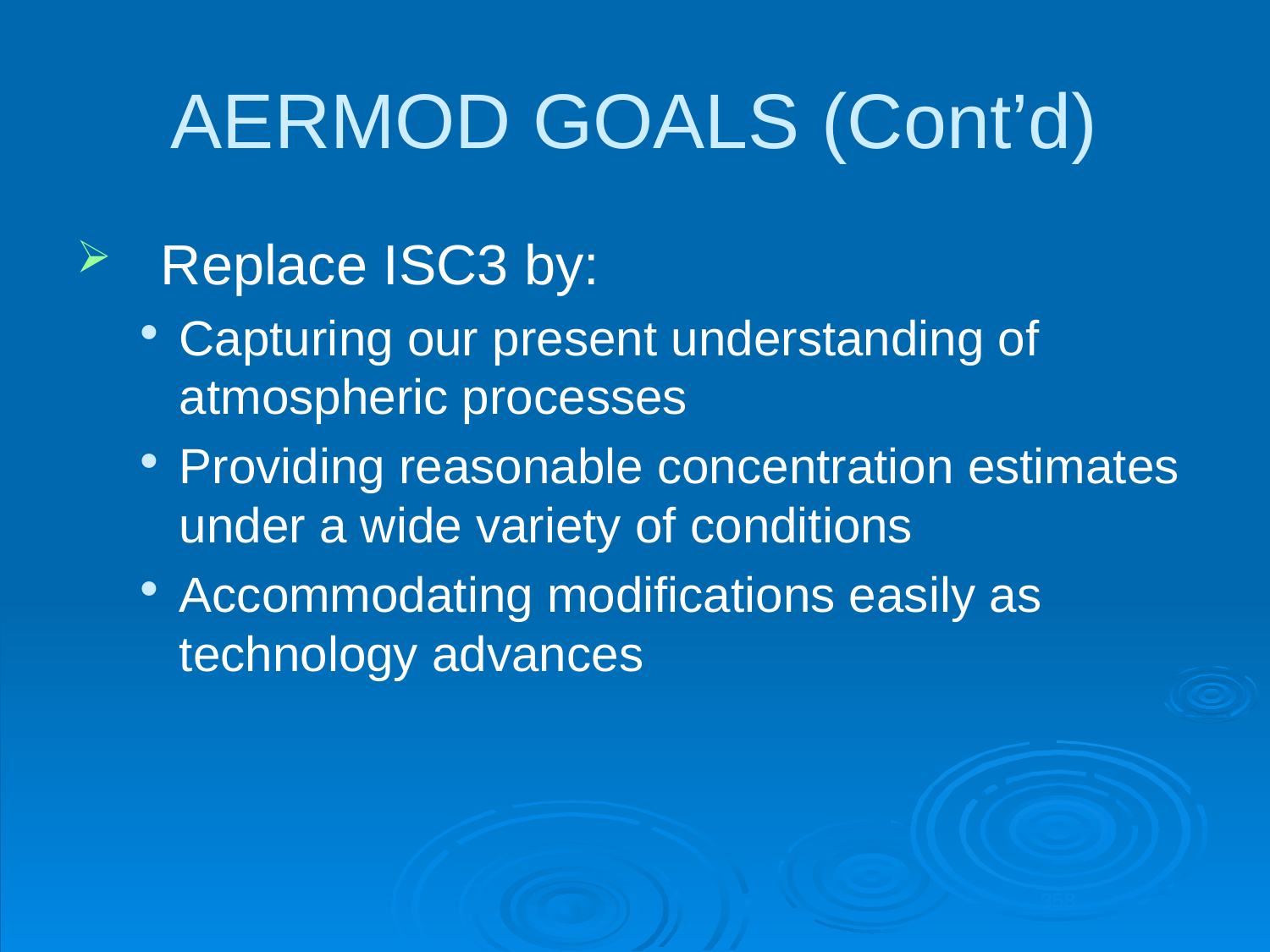

# AERMOD GOALS (Cont’d)
Replace ISC3 by:
Capturing our present understanding of atmospheric processes
Providing reasonable concentration estimates under a wide variety of conditions
Accommodating modifications easily as technology advances
358